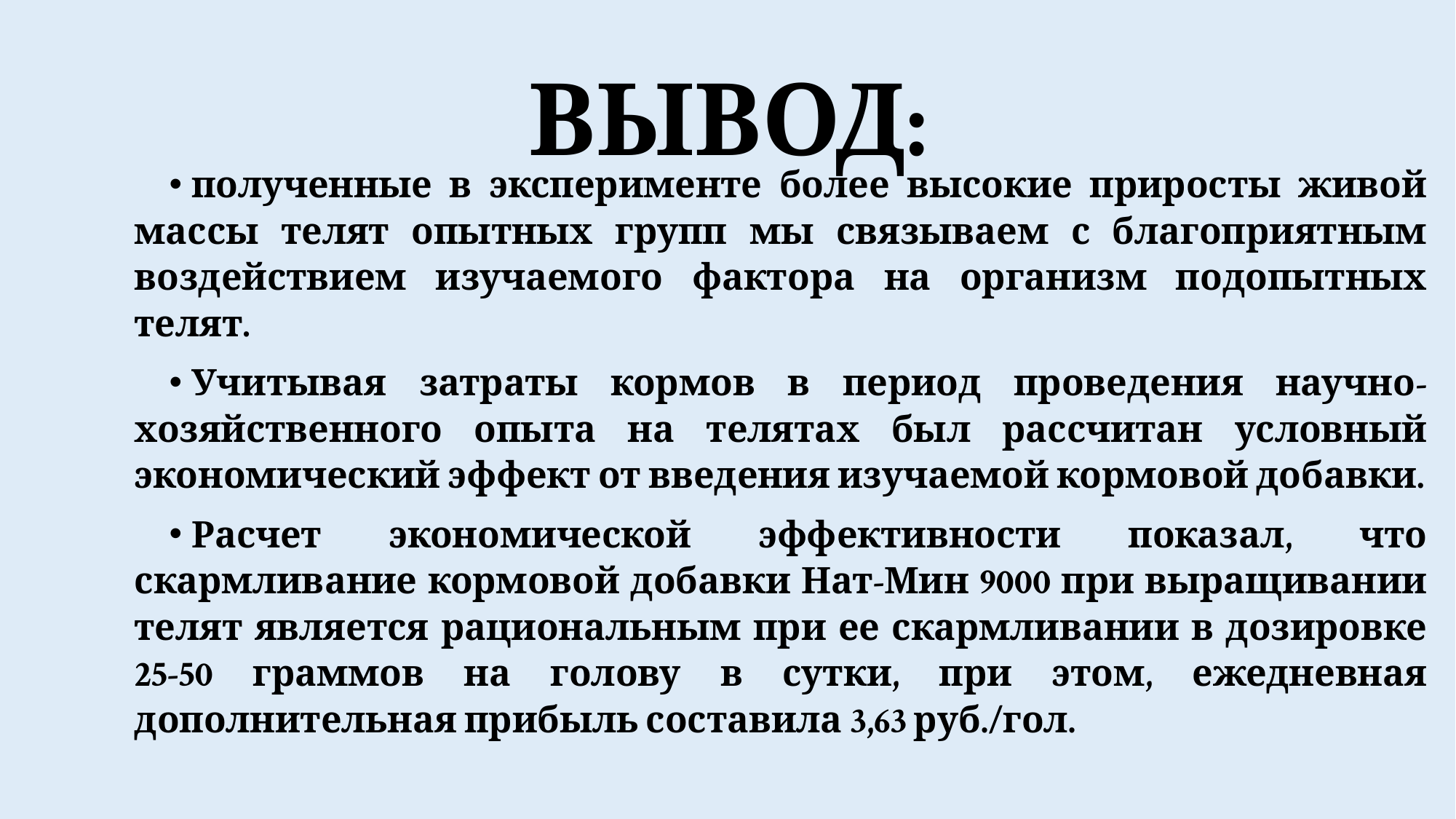

# ВЫВОД:
полученные в эксперименте более высокие приросты живой массы телят опытных групп мы связываем с благоприятным воздействием изучаемого фактора на организм подопытных телят.
Учитывая затраты кормов в период проведения научно-хозяйственного опыта на телятах был рассчитан условный экономический эффект от введения изучаемой кормовой добавки.
Расчет экономической эффективности показал, что скармливание кормовой добавки Нат-Мин 9000 при выращивании телят является рациональным при ее скармливании в дозировке 25-50 граммов на голову в сутки, при этом, ежедневная дополнительная прибыль составила 3,63 руб./гол.